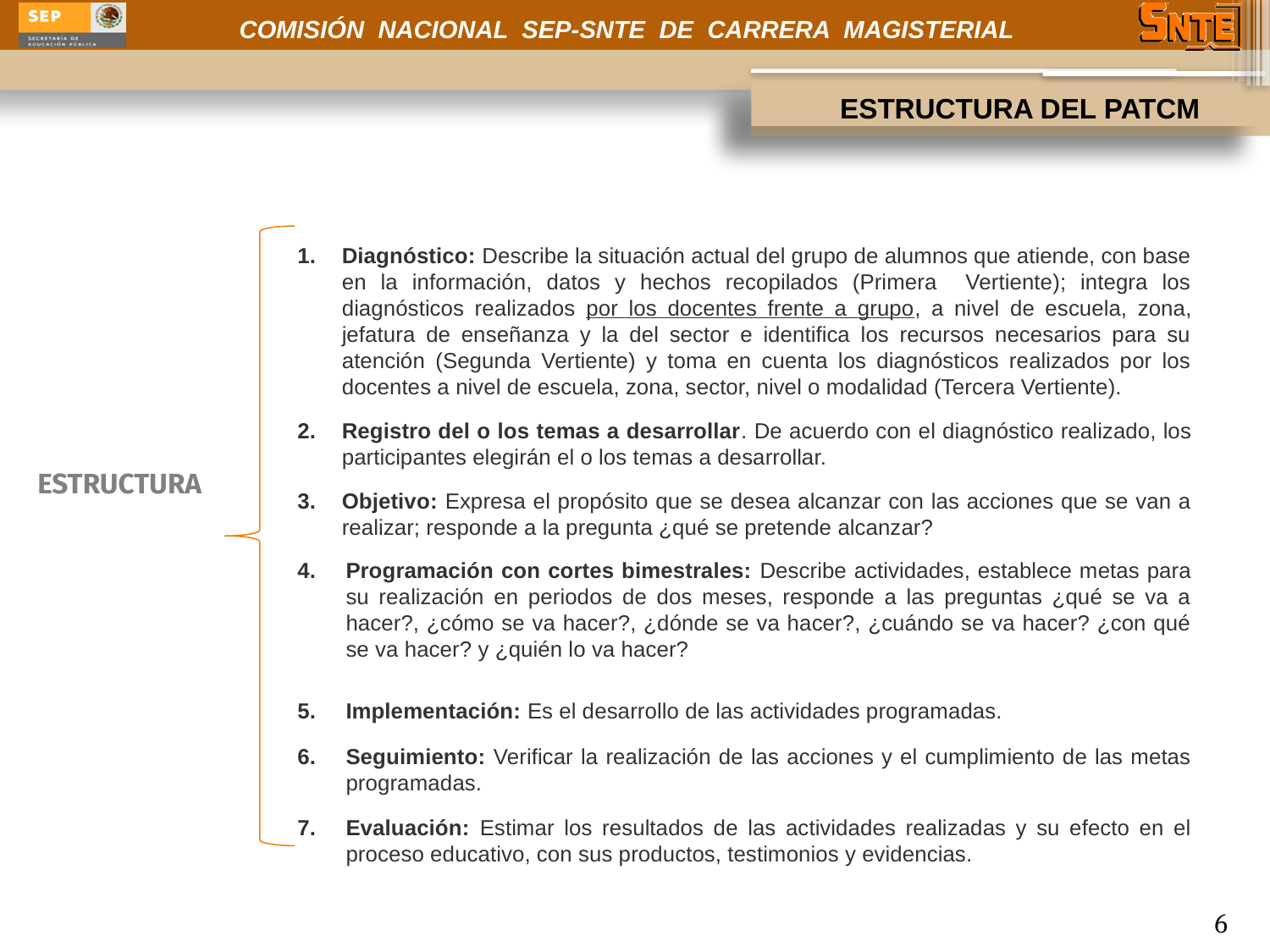

ESTRUCTURA DEL PATCM

Diagnóstico: Describe la situación actual del grupo de alumnos que atiende, con base en la información, datos y hechos recopilados (Primera  Vertiente); integra los diagnósticos realizados por los docentes frente a grupo, a nivel de escuela, zona, jefatura de enseñanza y la del sector e identifica los recursos necesarios para su atención (Segunda Vertiente) y toma en cuenta los diagnósticos realizados por los docentes a nivel de escuela, zona, sector, nivel o modalidad (Tercera Vertiente).

Registro del o los temas a desarrollar. De acuerdo con el diagnóstico realizado, los participantes elegirán el o los temas a desarrollar.

Objetivo: Expresa el propósito que se desea alcanzar con las acciones que se van a realizar; responde a la pregunta ¿qué se pretende alcanzar?

Programación con cortes bimestrales: Describe actividades, establece metas para su realización en periodos de dos meses, responde a las preguntas ¿qué se va a hacer?, ¿cómo se va hacer?, ¿dónde se va hacer?, ¿cuándo se va hacer? ¿con qué se va hacer? y ¿quién lo va hacer?

Implementación: Es el desarrollo de las actividades programadas.

Seguimiento: Verificar la realización de las acciones y el cumplimiento de las metas programadas.

Evaluación: Estimar los resultados de las actividades realizadas y su efecto en el proceso educativo, con sus productos, testimonios y evidencias.

# ESTRUCTURA
6